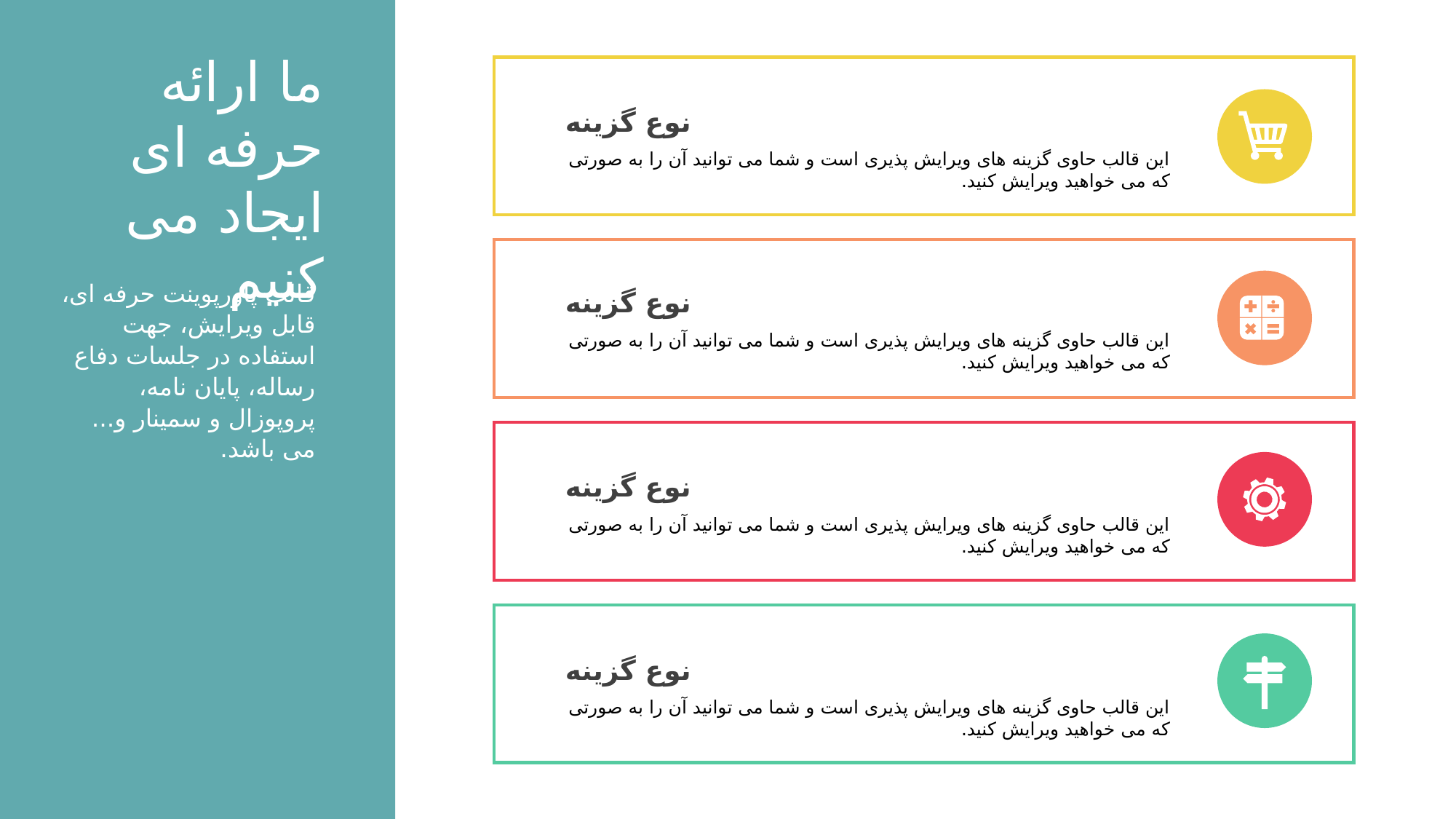

ما ارائه حرفه ای ایجاد می کنیم

نوع گزینه

این قالب حاوی گزینه های ویرایش پذیری است و شما می توانید آن را به صورتی که می خواهید ویرایش کنید.

قالب پاورپوینت حرفه ای، قابل ویرایش، جهت استفاده در جلسات دفاع رساله، پایان نامه، پروپوزال و سمینار و... می باشد.
نوع گزینه

این قالب حاوی گزینه های ویرایش پذیری است و شما می توانید آن را به صورتی که می خواهید ویرایش کنید.

نوع گزینه

این قالب حاوی گزینه های ویرایش پذیری است و شما می توانید آن را به صورتی که می خواهید ویرایش کنید.

نوع گزینه

این قالب حاوی گزینه های ویرایش پذیری است و شما می توانید آن را به صورتی که می خواهید ویرایش کنید.